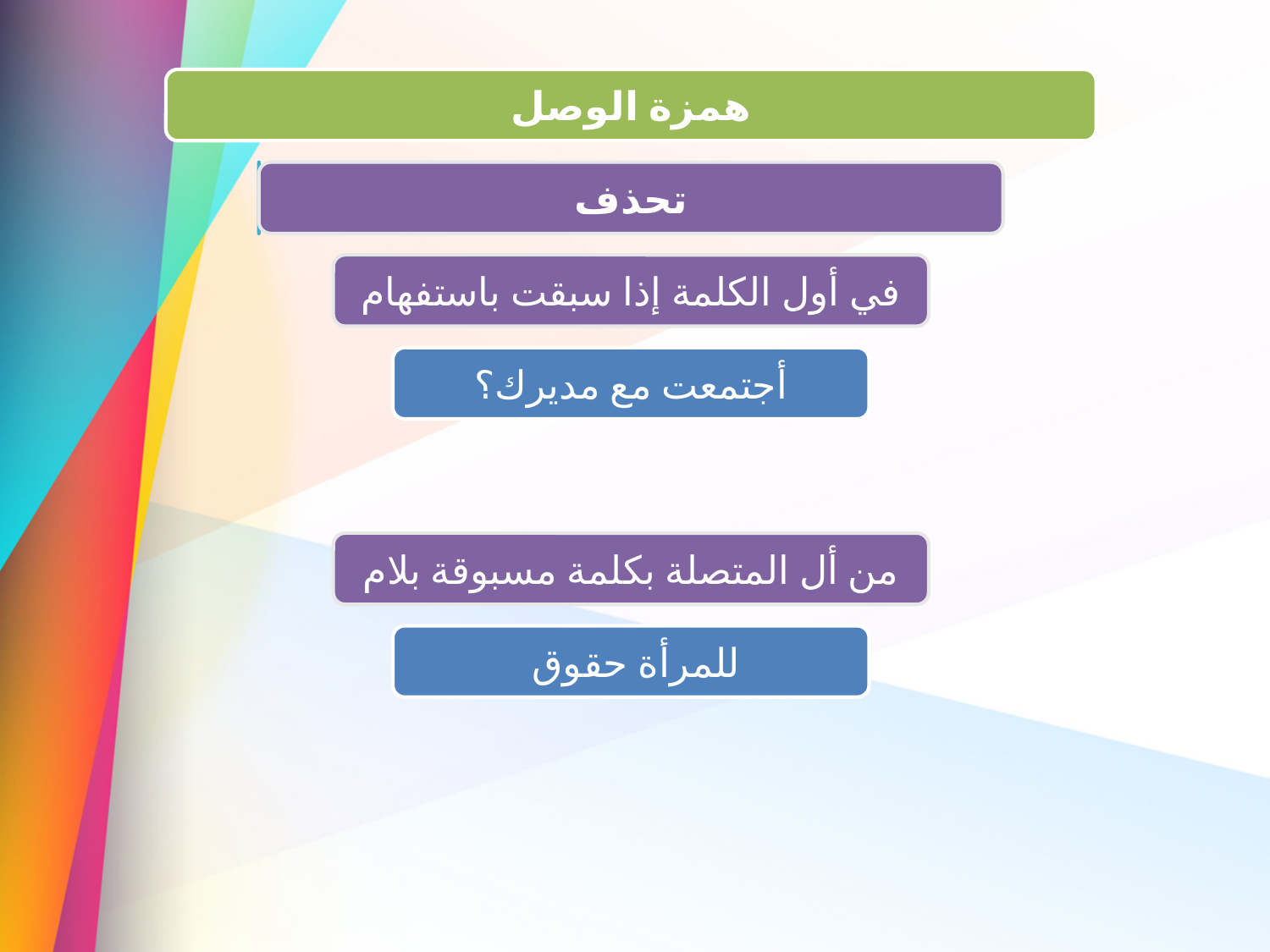

همزة الوصل
تحذف
في أول الكلمة إذا سبقت باستفهام
للمرأة حقوق
أجتمعت مع مديرك؟